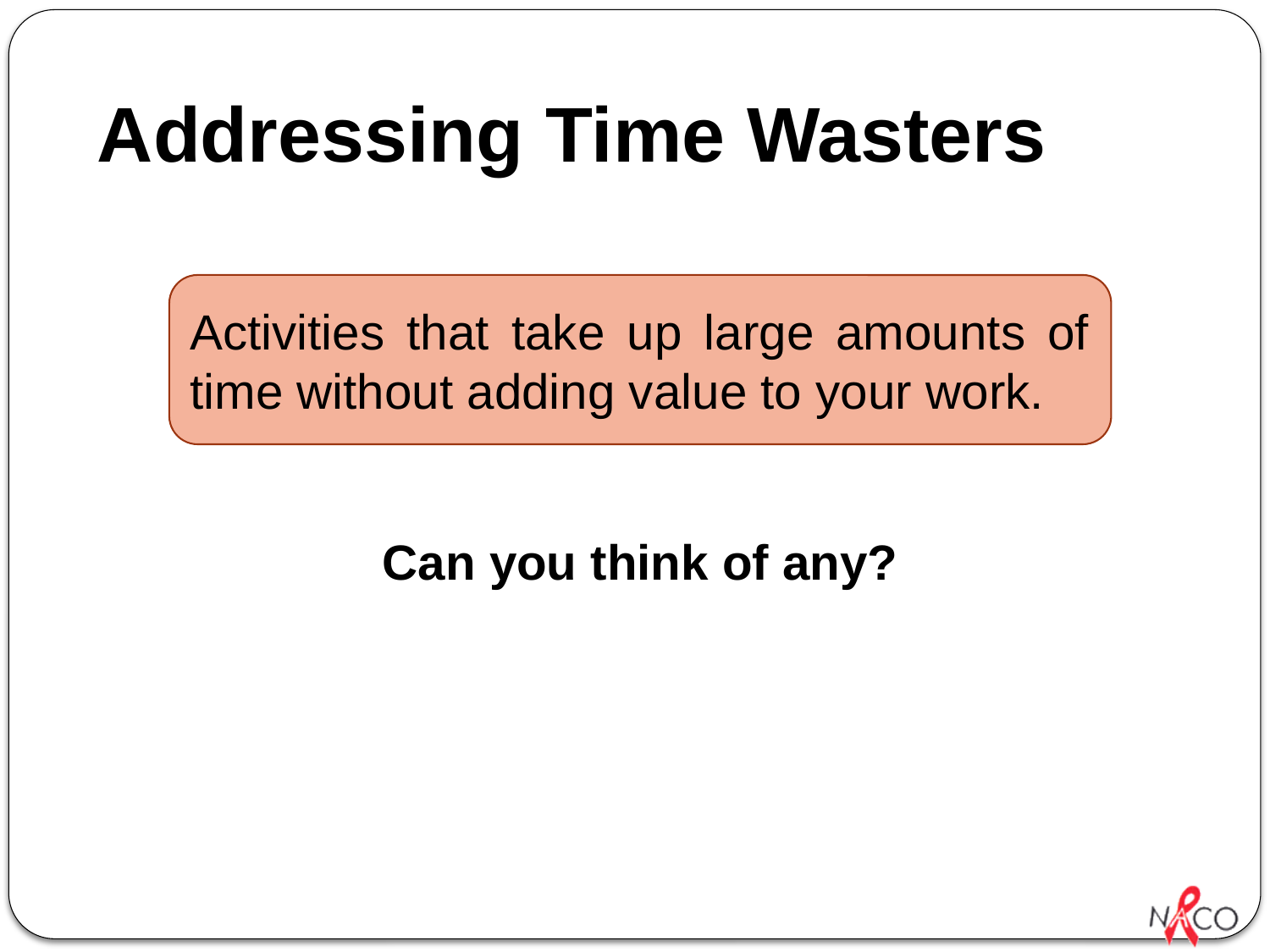

# Addressing Time Wasters
Activities that take up large amounts of time without adding value to your work.

Can you think of any?